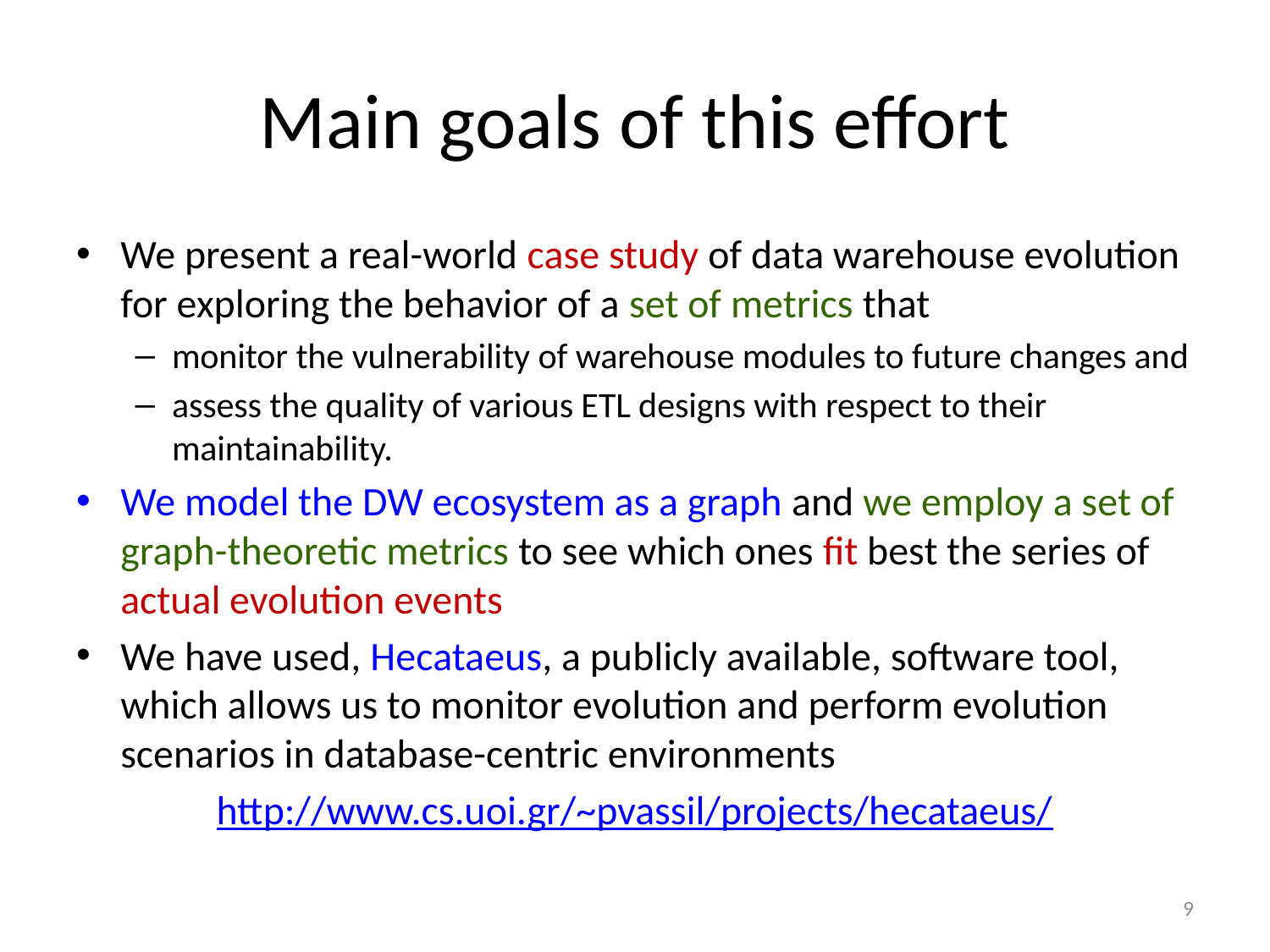

# Main goals of this effort
We present a real-world case study of data warehouse evolution for exploring the behavior of a set of metrics that
monitor the vulnerability of warehouse modules to future changes and
assess the quality of various ETL designs with respect to their maintainability.
We model the DW ecosystem as a graph and we employ a set of graph-theoretic metrics to see which ones fit best the series of actual evolution events
We have used, Hecataeus, a publicly available, software tool, which allows us to monitor evolution and perform evolution scenarios in database-centric environments
http://www.cs.uoi.gr/~pvassil/projects/hecataeus/
9